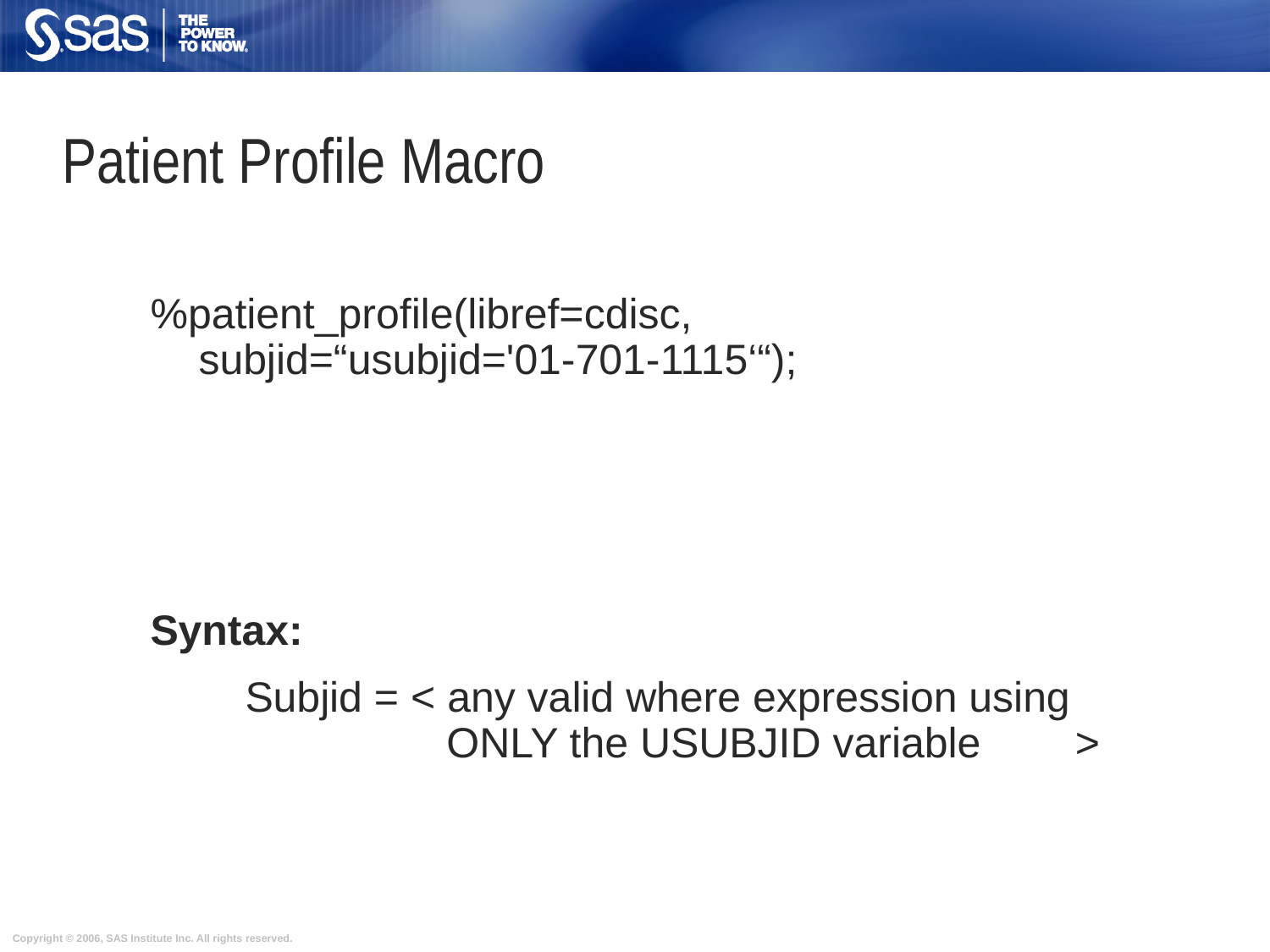

# Patient Profile Macro
%patient_profile(libref=cdisc,
subjid=“usubjid='01-701-1115‘“);

Syntax:
        Subjid = < any valid where expression using
                     ONLY the USUBJID variable        >